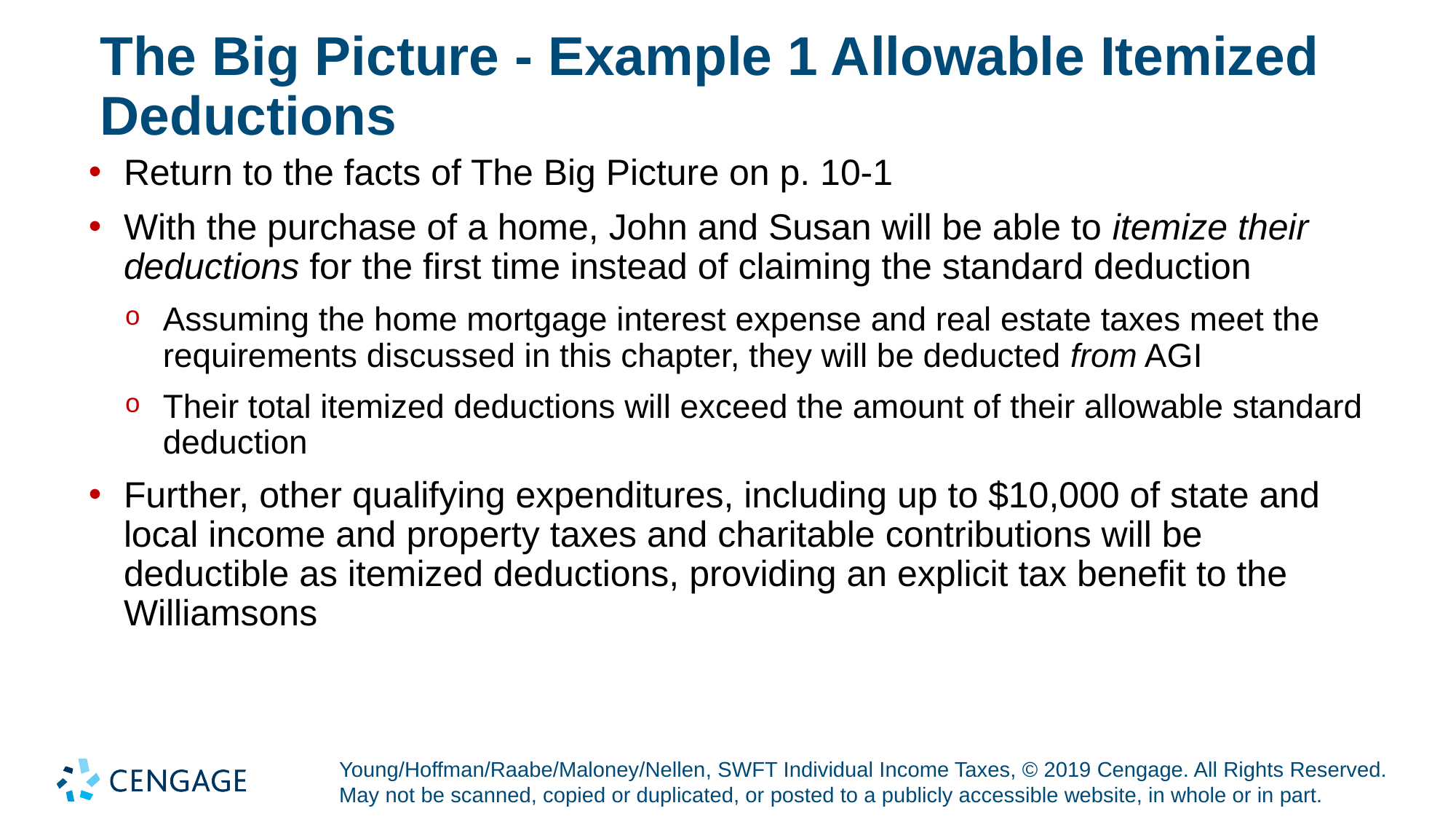

# The Big Picture - Example 1 Allowable Itemized Deductions
Return to the facts of The Big Picture on p. 10-1
With the purchase of a home, John and Susan will be able to itemize their deductions for the first time instead of claiming the standard deduction
Assuming the home mortgage interest expense and real estate taxes meet the requirements discussed in this chapter, they will be deducted from A G I
Their total itemized deductions will exceed the amount of their allowable standard deduction
Further, other qualifying expenditures, including up to $10,000 of state and local income and property taxes and charitable contributions will be deductible as itemized deductions, providing an explicit tax benefit to the Williamsons